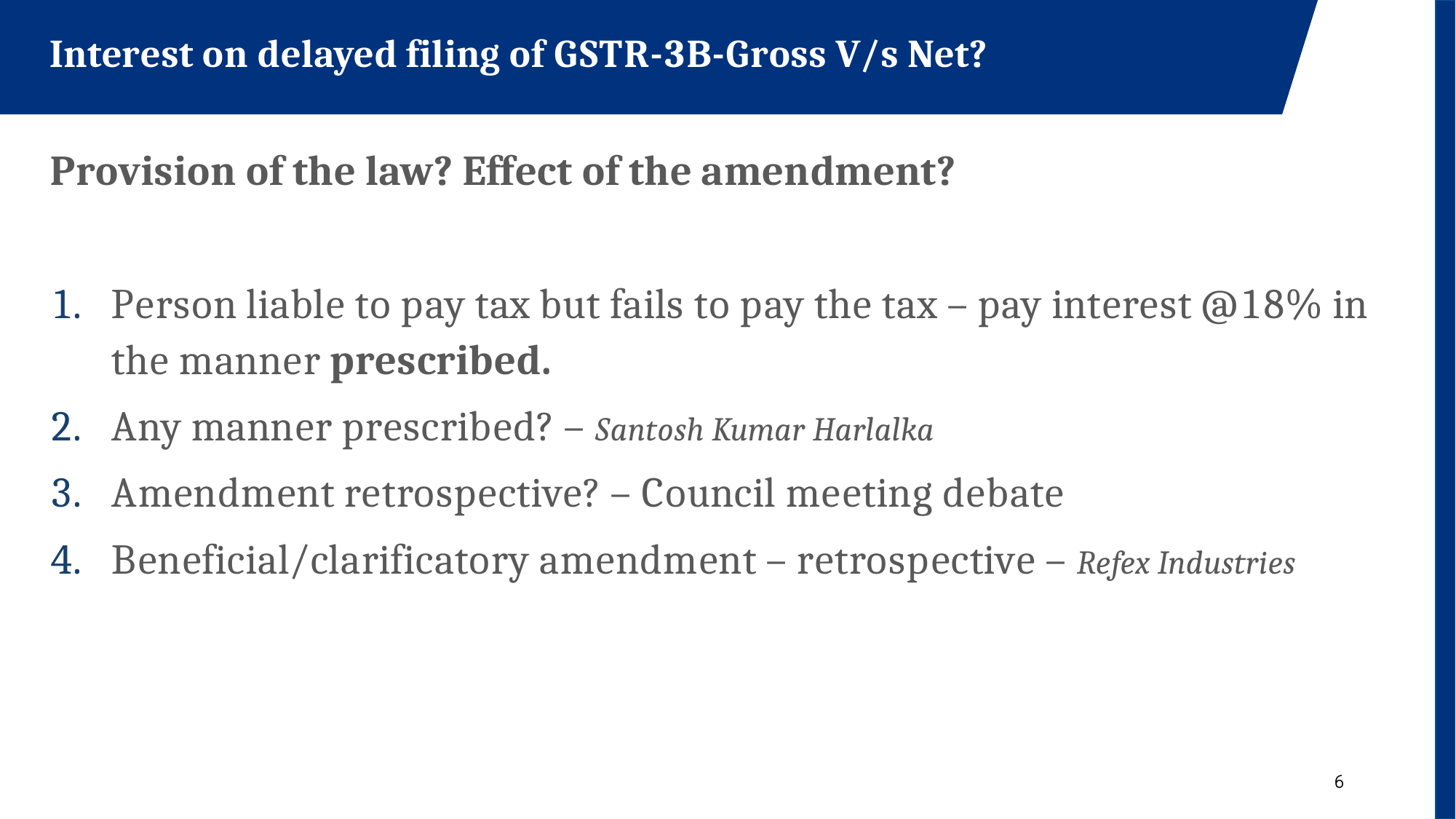

Interest on delayed filing of GSTR-3B-Gross V/s Net?

Provision of the law? Effect of the amendment?

Person liable to pay tax but fails to pay the tax – pay interest @18% in the manner prescribed.
Any manner prescribed? – Santosh Kumar Harlalka
Amendment retrospective? – Council meeting debate
Beneficial/clarificatory amendment – retrospective – Refex Industries

6